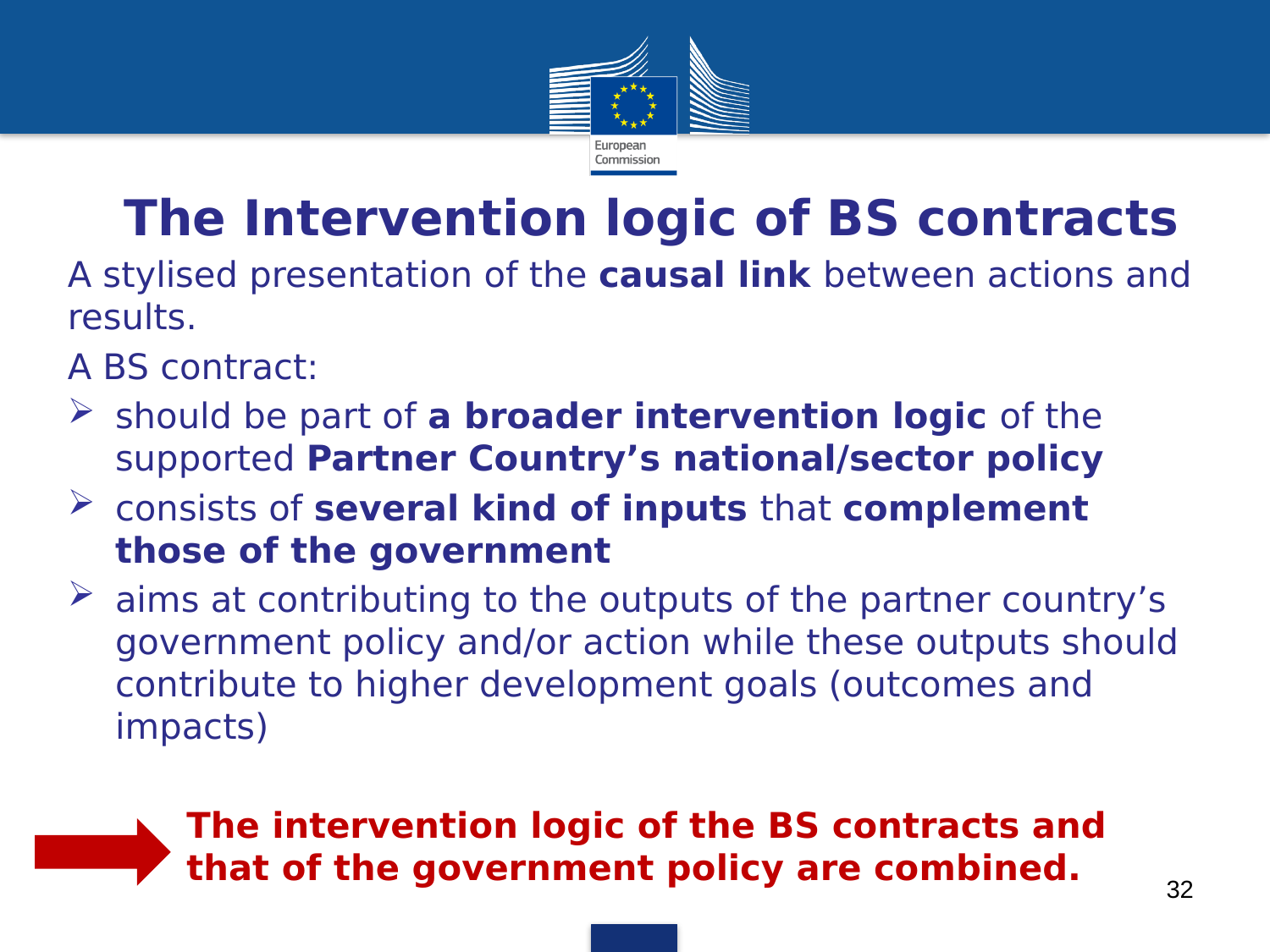

# The Intervention logic of BS contracts
A stylised presentation of the causal link between actions and results.
A BS contract:
should be part of a broader intervention logic of the supported Partner Country’s national/sector policy
consists of several kind of inputs that complement those of the government
aims at contributing to the outputs of the partner country’s government policy and/or action while these outputs should contribute to higher development goals (outcomes and impacts)

The intervention logic of the BS contracts and that of the government policy are combined.

32